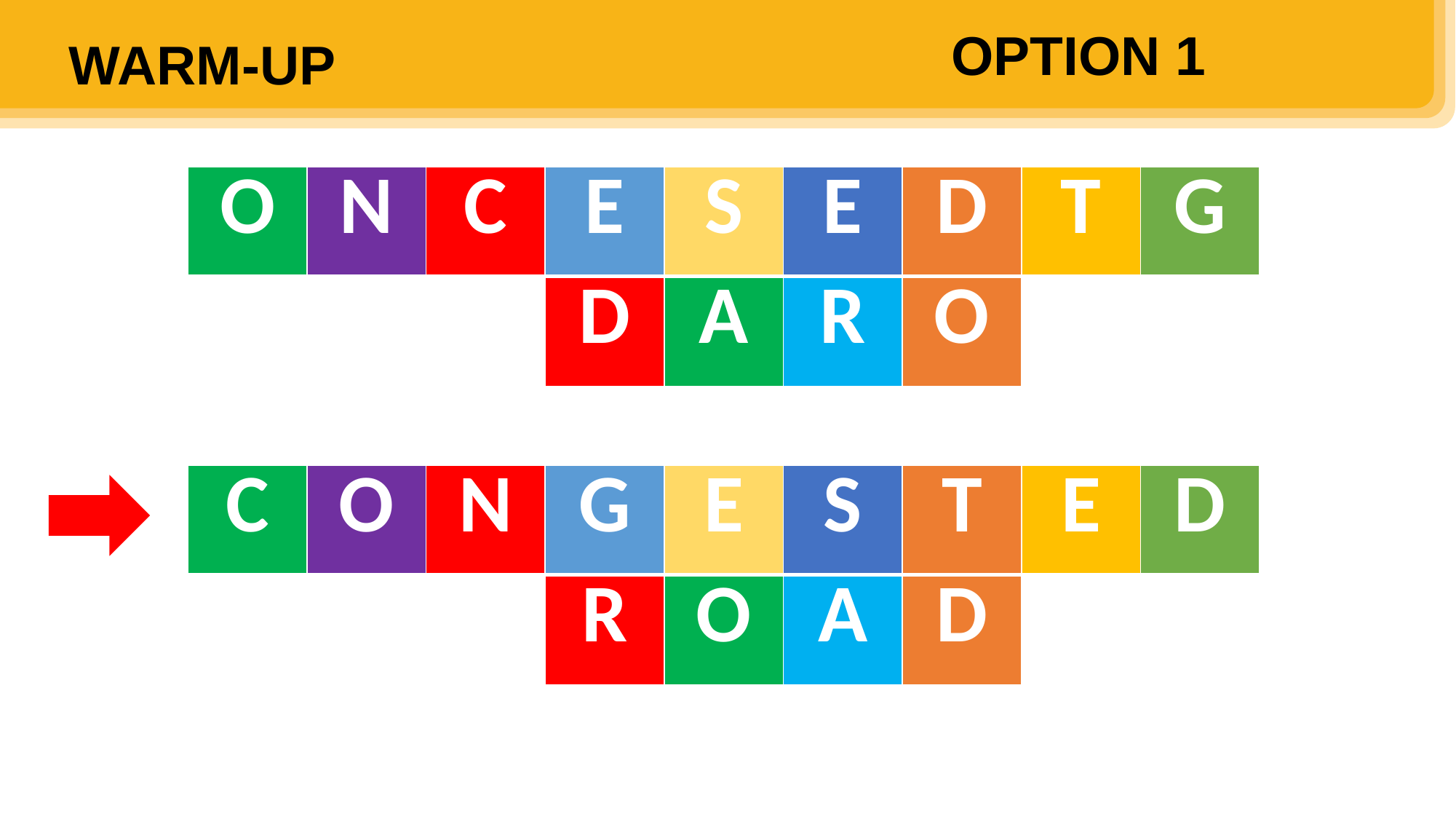

OPTION 1
WARM-UP
| O | N | C | E | S | E | D | T | G |
| --- | --- | --- | --- | --- | --- | --- | --- | --- |
|  |  |  | D | A | R | O |  |  |
| C | O | N | G | E | S | T | E | D |
| --- | --- | --- | --- | --- | --- | --- | --- | --- |
|  |  |  | R | O | A | D |  |  |